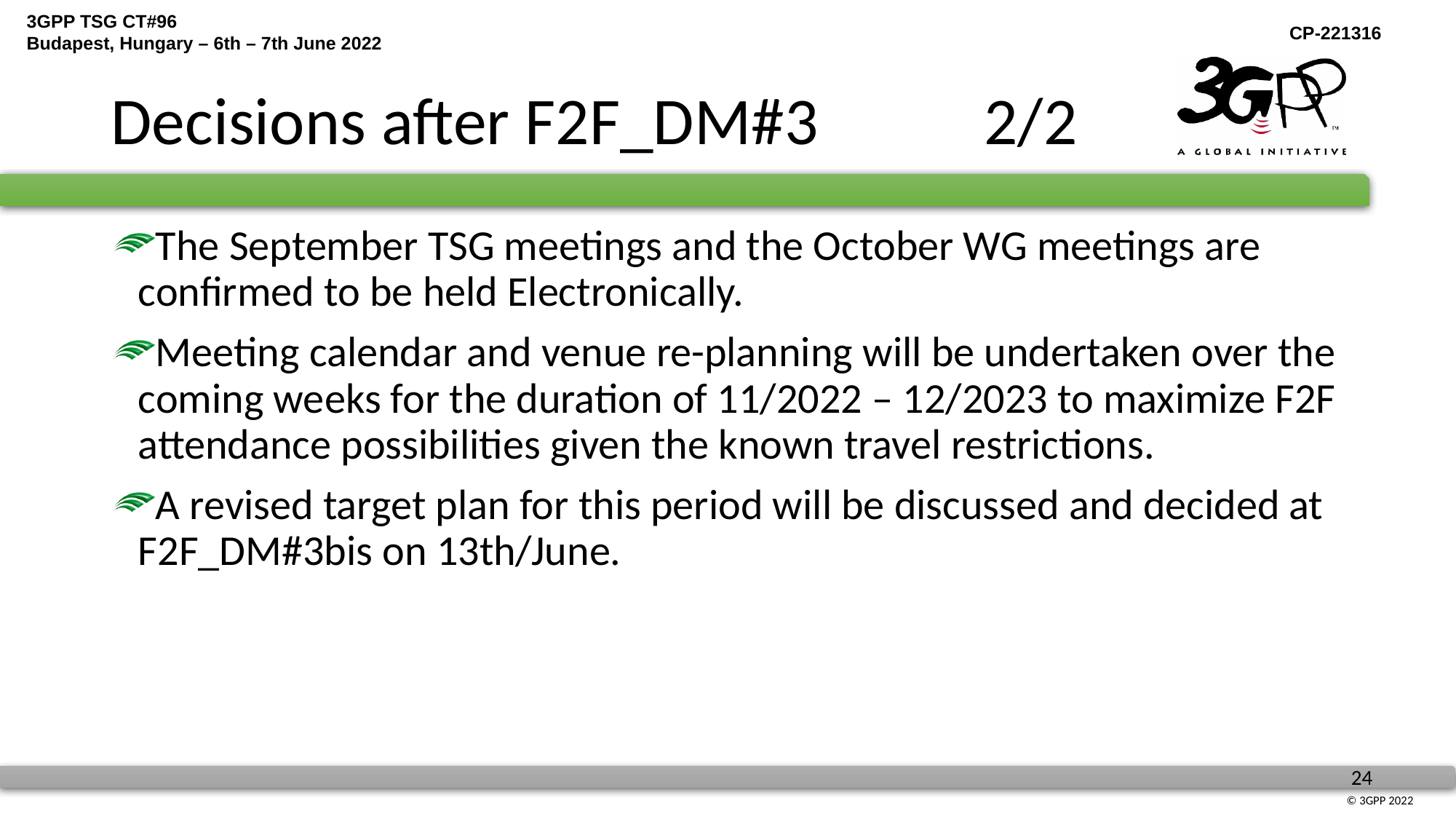

# Decisions after F2F_DM#3		2/2
The September TSG meetings and the October WG meetings are confirmed to be held Electronically.
Meeting calendar and venue re-planning will be undertaken over the coming weeks for the duration of 11/2022 – 12/2023 to maximize F2F attendance possibilities given the known travel restrictions.
A revised target plan for this period will be discussed and decided at F2F_DM#3bis on 13th/June.